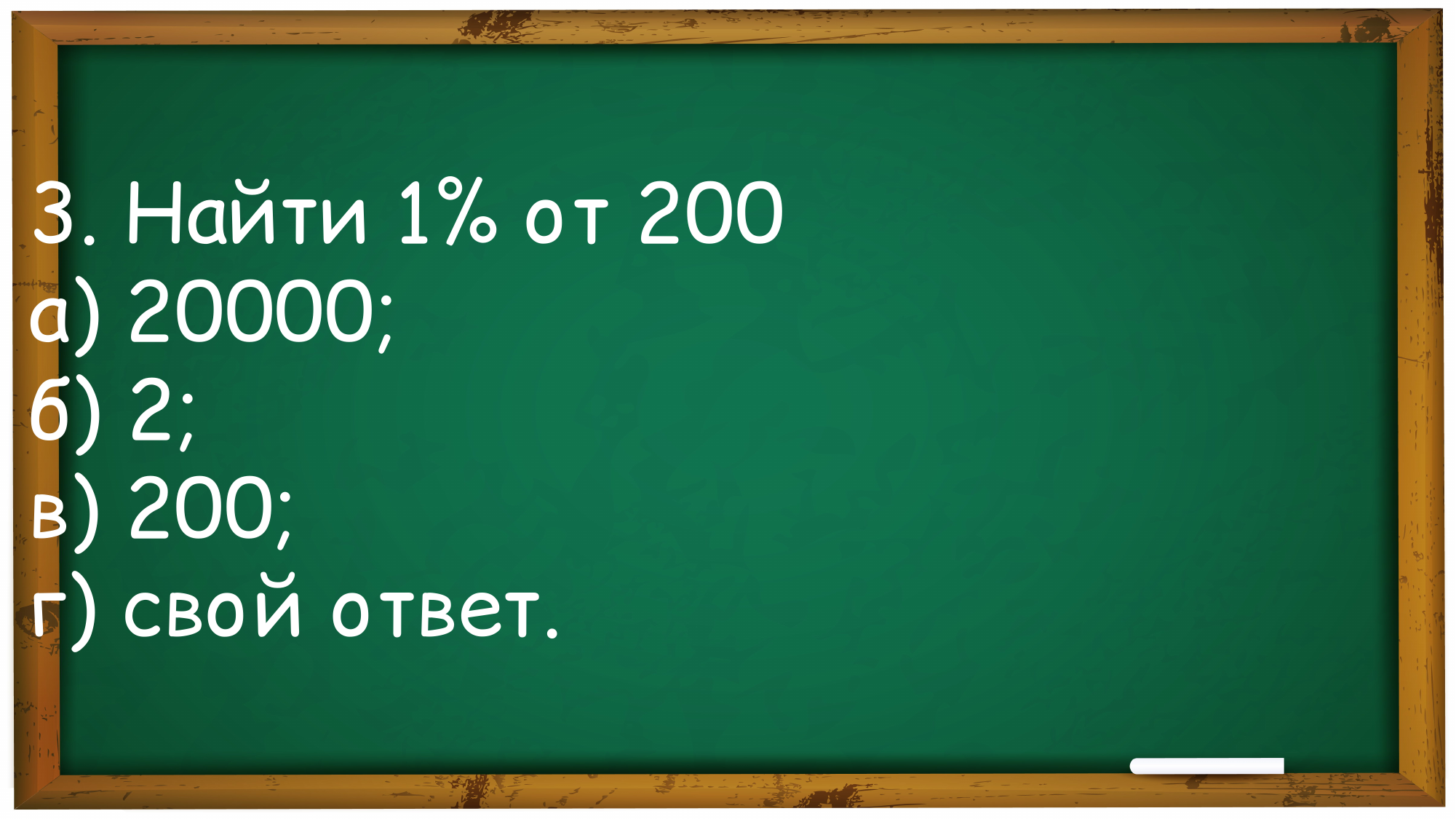

3. Найти 1% от 200
а) 20000;
б) 2; 
в) 200;
г) свой ответ.